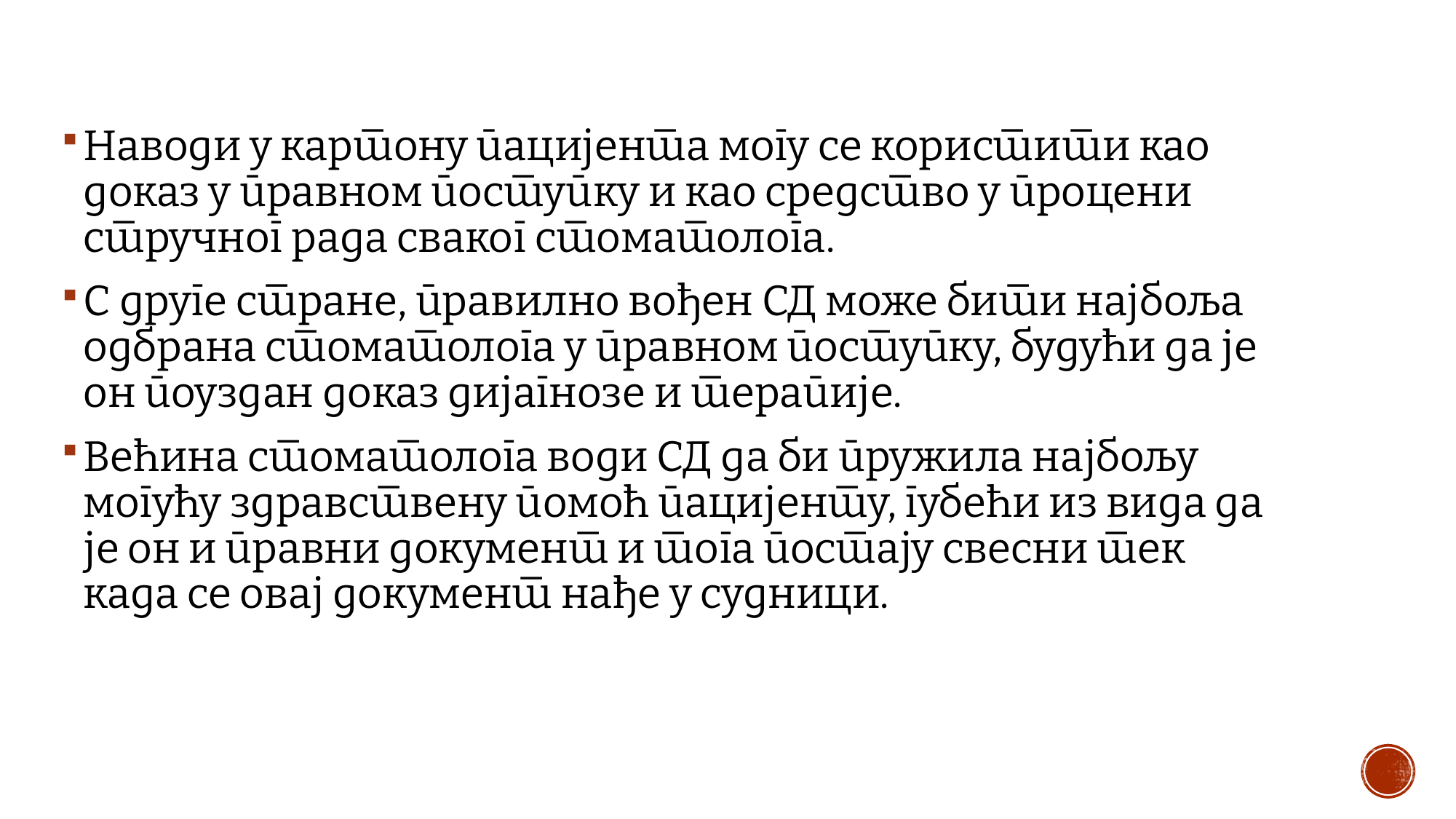

Наводи у картону пацијента могу се користити као доказ у правном поступку и као средство у процени стручног рада сваког стоматолога.
С друге стране, правилно вођен СД може бити најбоља одбрана стоматолога у правном поступку, будући да је он поуздан доказ дијагнозе и терапије.
Већина стоматолога води СД да би пружила најбољу могућу здравствену помоћ пацијенту, губећи из вида да је он и правни документ и тога постају свесни тек када се овај документ нађе у судници.